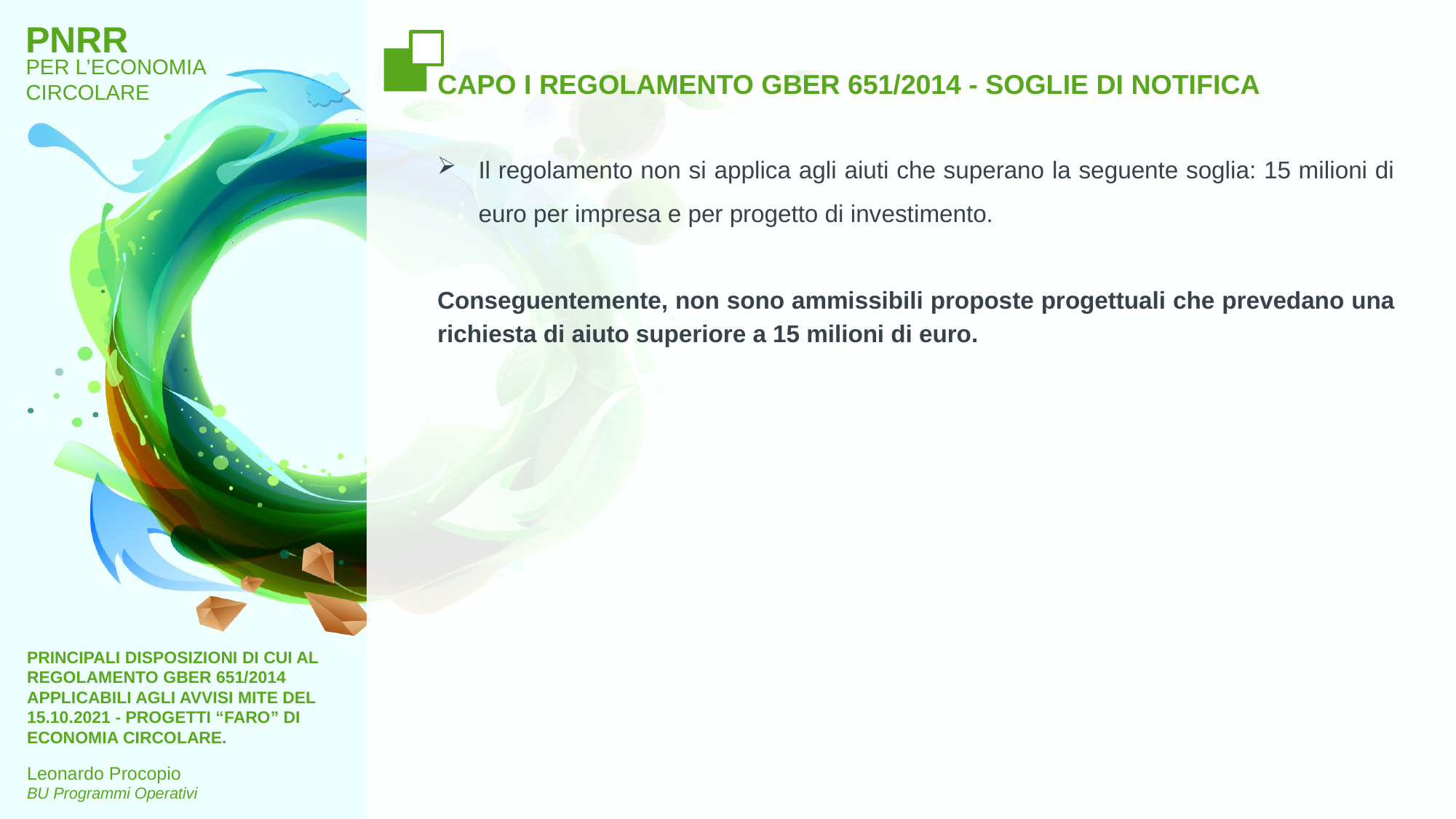

# CAPO I REGOLAMENTO GBER 651/2014 - SOGLIE DI NOTIFICA
Il regolamento non si applica agli aiuti che superano la seguente soglia: 15 milioni di euro per impresa e per progetto di investimento.

Conseguentemente, non sono ammissibili proposte progettuali che prevedano una richiesta di aiuto superiore a 15 milioni di euro.